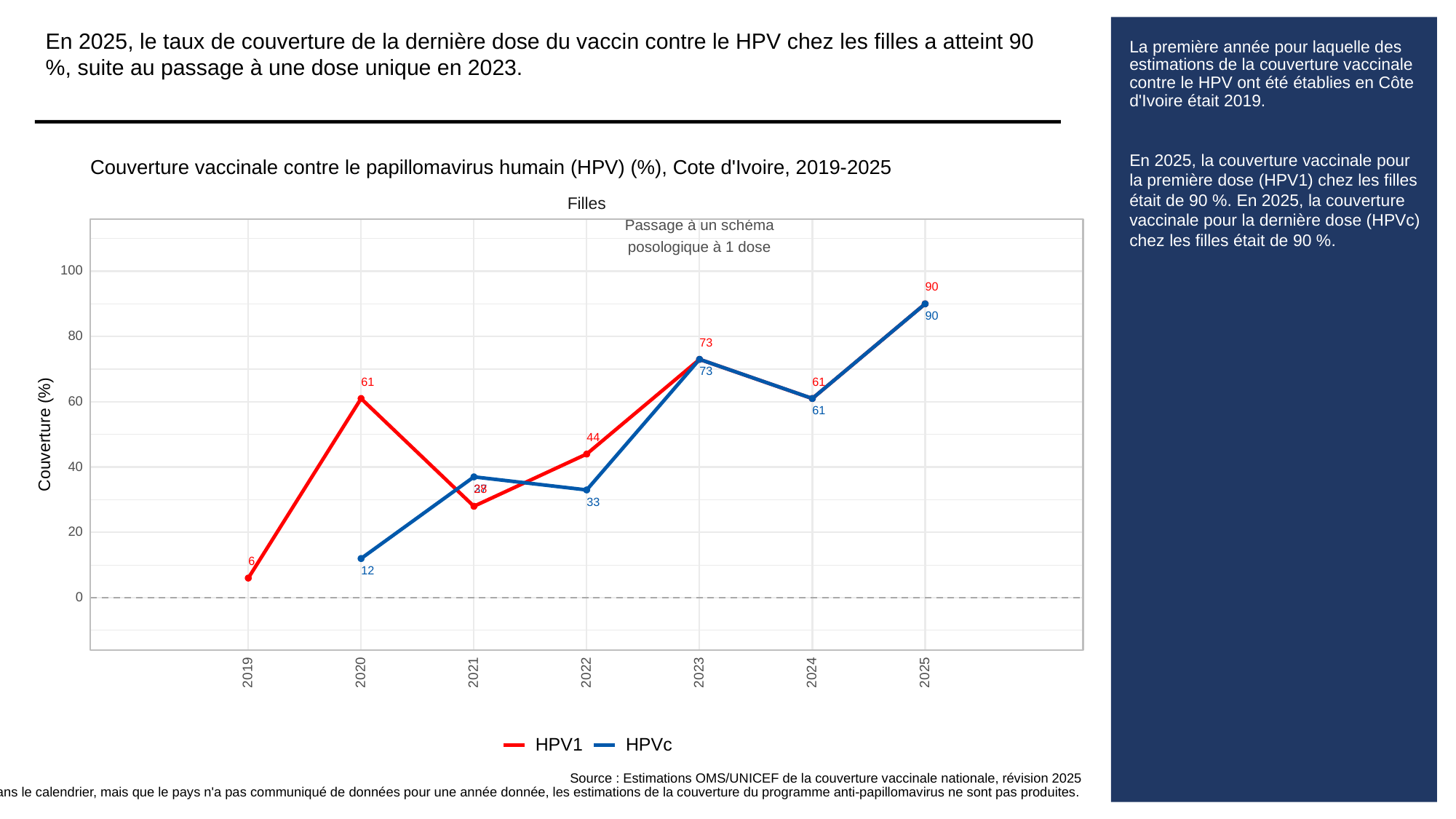

En 2025, le taux de couverture de la dernière dose du vaccin contre le HPV chez les filles a atteint 90 %, suite au passage à une dose unique en 2023.
# La première année pour laquelle des estimations de la couverture vaccinale contre le HPV ont été établies en Côte d'Ivoire était 2019.

En 2025, la couverture vaccinale pour la première dose (HPV1) chez les filles était de 90 %. En 2025, la couverture vaccinale pour la dernière dose (HPVc) chez les filles était de 90 %.

Couverture vaccinale contre le papillomavirus humain (HPV) (%), Cote d'Ivoire, 2019-2025
Filles

Passage à un schéma

posologique à 1 dose
100

90

90
80

73

73

61
61

60

61
Couverture (%)
44

40

37
28

33

20

6

12

0

2023
2019
2020
2021
2022
2024
2025
HPVc
HPV1

Source : Estimations OMS/UNICEF de la couverture vaccinale nationale, révision 2025
Pour certains pays, si le vaccin anti-papillomavirus figure dans le calendrier, mais que le pays n'a pas communiqué de données pour une année donnée, les estimations de la couverture du programme anti-papillomavirus ne sont pas produites.